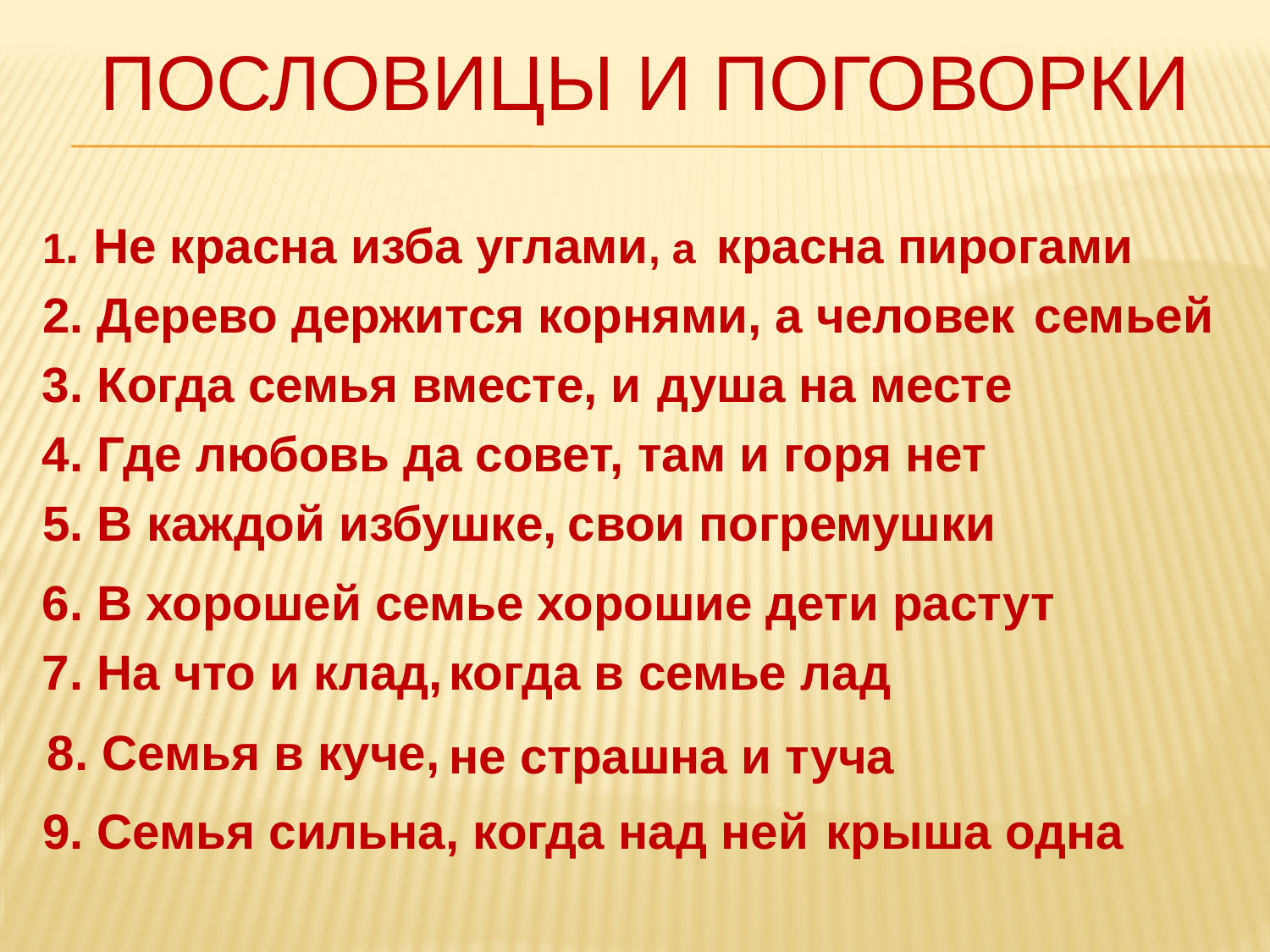

# Пословицы и поговорки
1. Не красна изба углами, а
красна пирогами

2. Дерево держится корнями, а человек
семьей
3. Когда семья вместе, и
душа на месте
4. Где любовь да совет,
там и горя нет
5. В каждой избушке,
свои погремушки
6. В хорошей семье
 хорошие дети растут
7. На что и клад,
когда в семье лад
8. Семья в куче,
не страшна и туча
9. Семья сильна, когда над ней
крыша одна